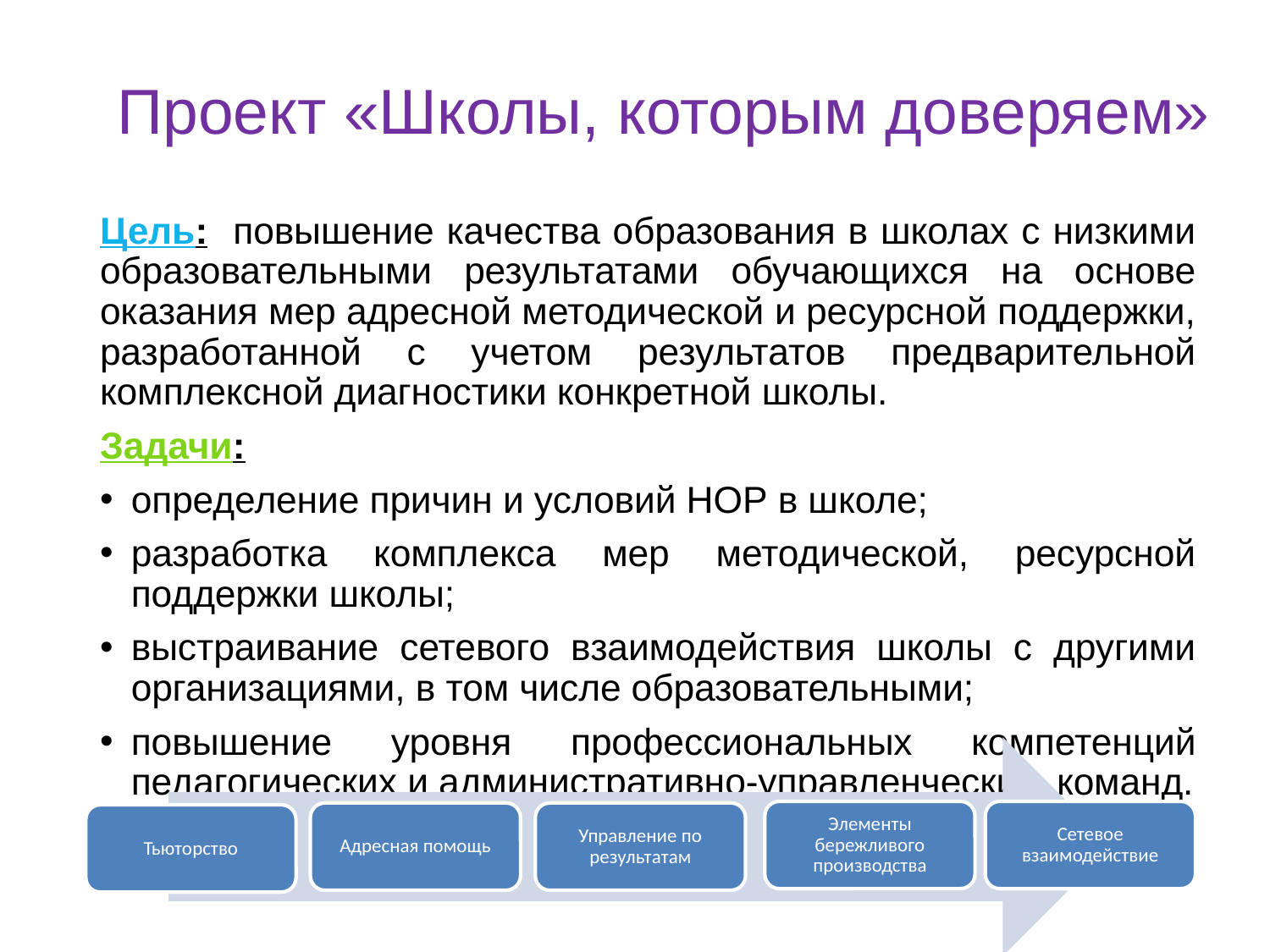

# Проект «Школы, которым доверяем»
Цель:  повышение качества образования в школах с низкими образовательными результатами обучающихся на основе оказания мер адресной методической и ресурсной поддержки, разработанной с учетом результатов предварительной комплексной диагностики конкретной школы.
Задачи:
определение причин и условий НОР в школе;
разработка комплекса мер методической, ресурсной поддержки школы;
выстраивание сетевого взаимодействия школы с другими организациями, в том числе образовательными;
повышение уровня профессиональных компетенций педагогических и административно-управленческих  команд.

Элементы бережливого производства
Сетевое взаимодействие
Адресная помощь
Управление по результатам
Тьюторство